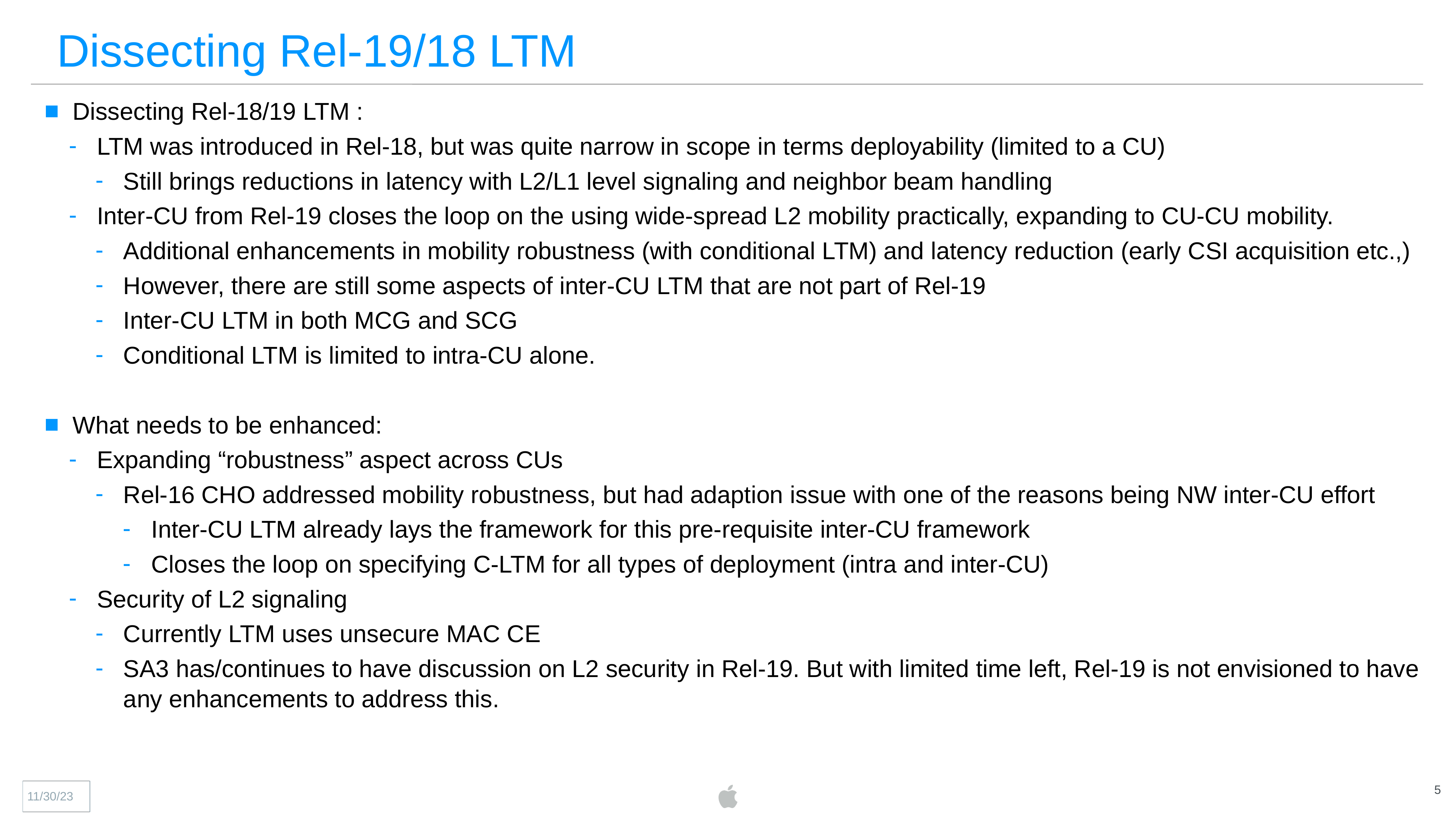

Dissecting Rel-19/18 LTM
Dissecting Rel-18/19 LTM :
LTM was introduced in Rel-18, but was quite narrow in scope in terms deployability (limited to a CU)
Still brings reductions in latency with L2/L1 level signaling and neighbor beam handling
Inter-CU from Rel-19 closes the loop on the using wide-spread L2 mobility practically, expanding to CU-CU mobility.
Additional enhancements in mobility robustness (with conditional LTM) and latency reduction (early CSI acquisition etc.,)
However, there are still some aspects of inter-CU LTM that are not part of Rel-19
Inter-CU LTM in both MCG and SCG
Conditional LTM is limited to intra-CU alone.

What needs to be enhanced:
Expanding “robustness” aspect across CUs
Rel-16 CHO addressed mobility robustness, but had adaption issue with one of the reasons being NW inter-CU effort
Inter-CU LTM already lays the framework for this pre-requisite inter-CU framework
Closes the loop on specifying C-LTM for all types of deployment (intra and inter-CU)
Security of L2 signaling
Currently LTM uses unsecure MAC CE
SA3 has/continues to have discussion on L2 security in Rel-19. But with limited time left, Rel-19 is not envisioned to have any enhancements to address this.

5